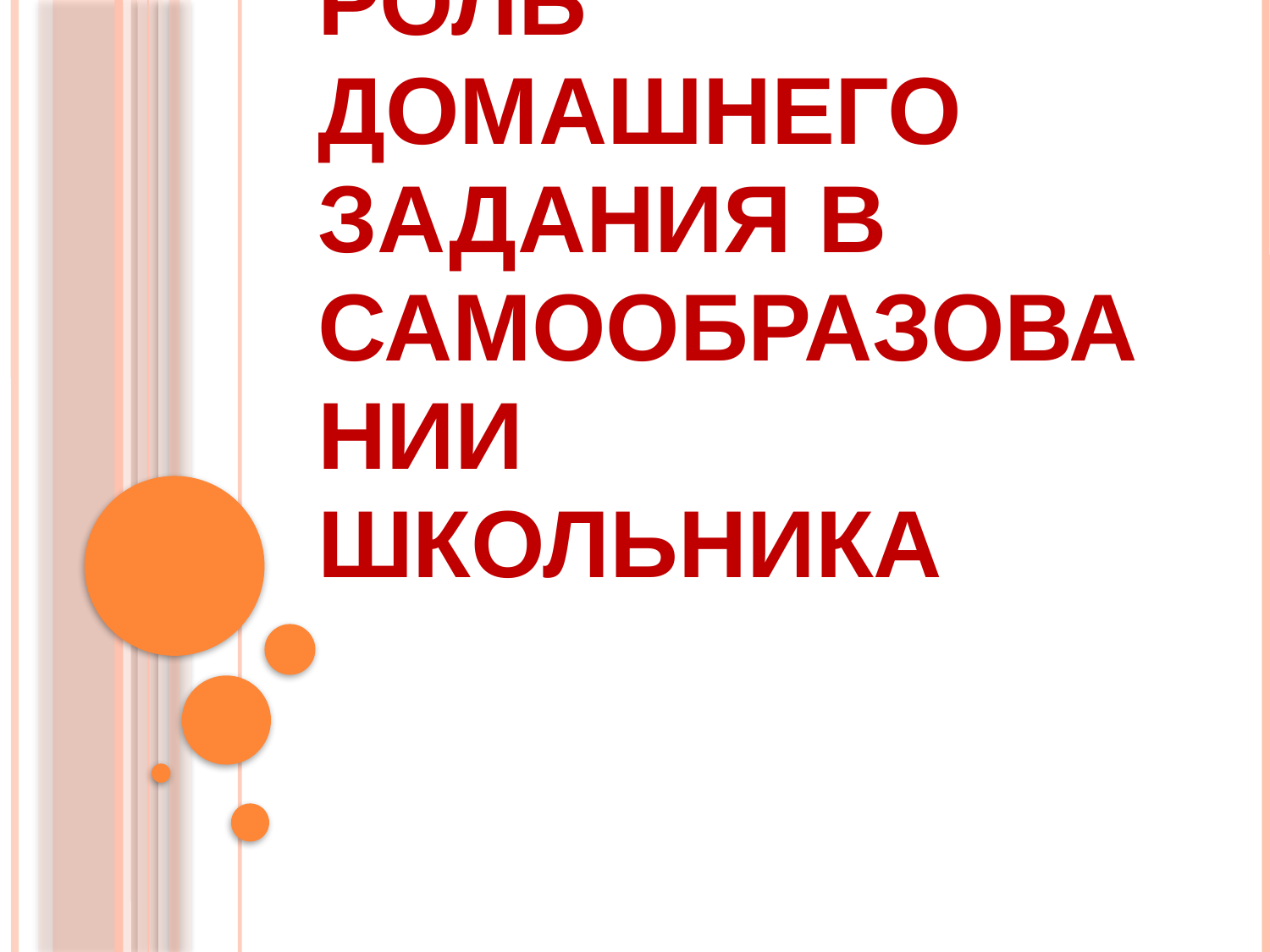

# Роль домашнего задания в самообразовании школьника